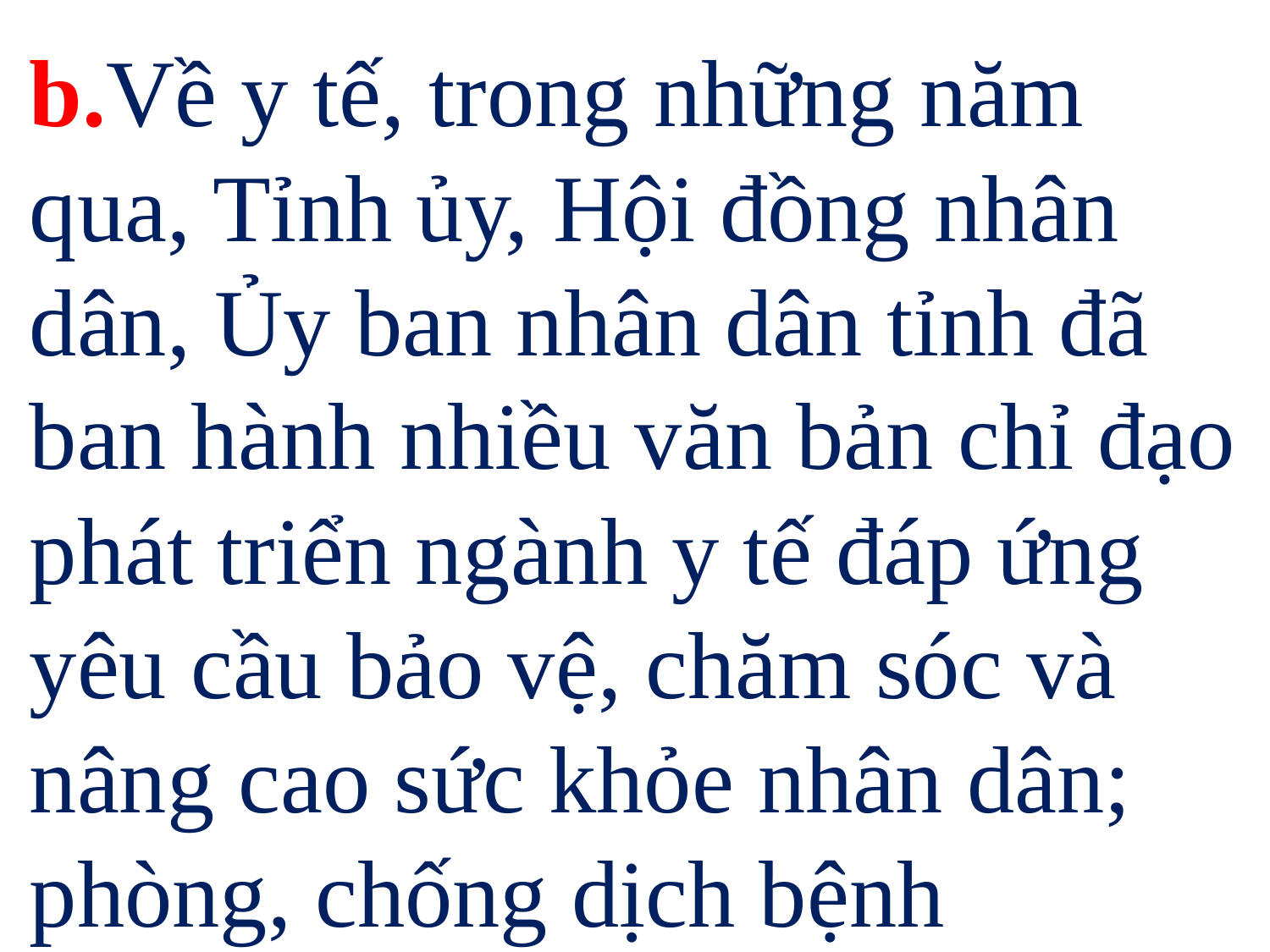

b.Về y tế, trong những năm qua, Tỉnh ủy, Hội đồng nhân dân, Ủy ban nhân dân tỉnh đã ban hành nhiều văn bản chỉ đạo phát triển ngành y tế đáp ứng yêu cầu bảo vệ, chăm sóc và nâng cao sức khỏe nhân dân; phòng, chống dịch bệnh